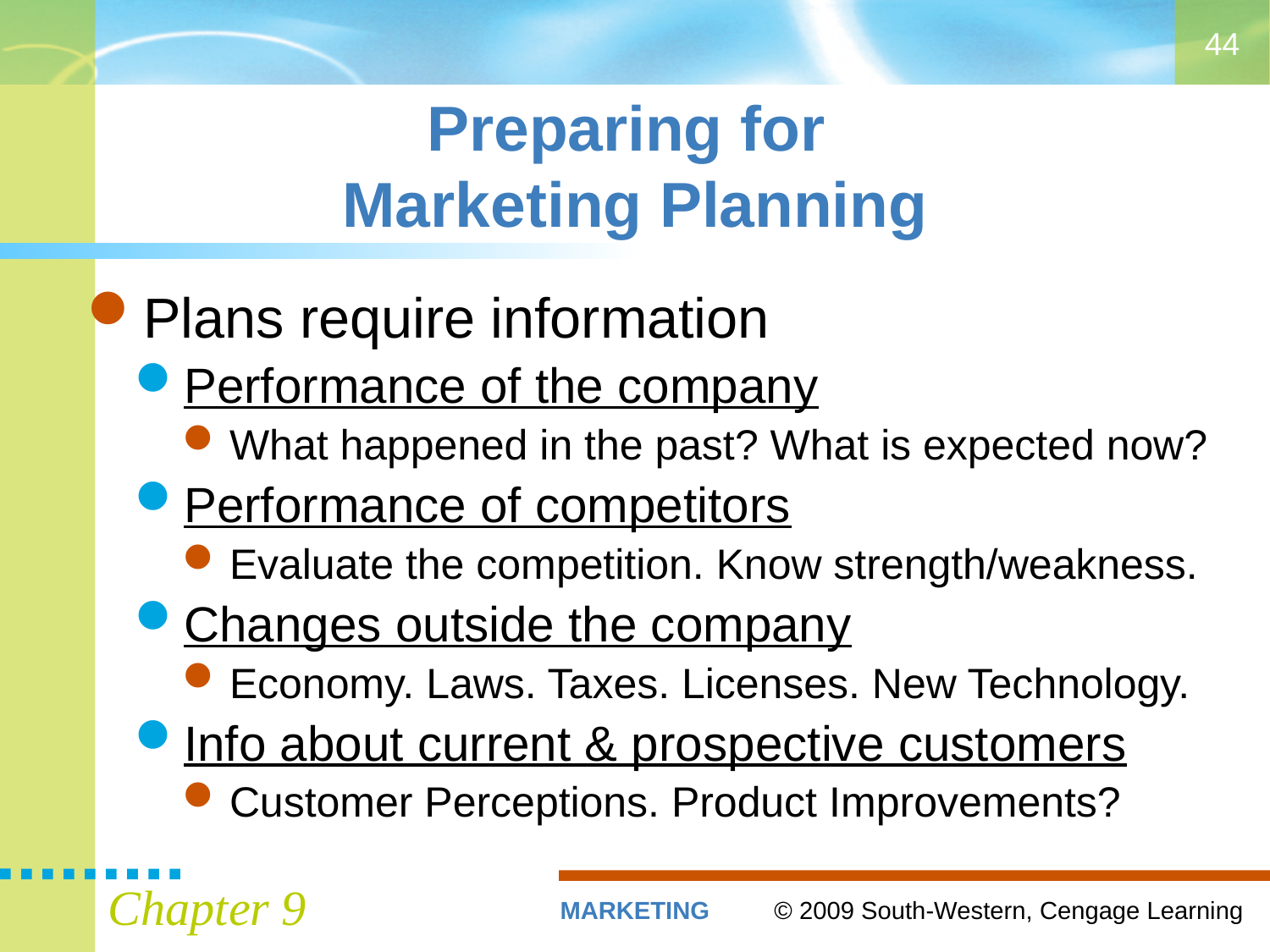

44
# Preparing for Marketing Planning
Plans require information
Performance of the company
What happened in the past? What is expected now?
Performance of competitors
Evaluate the competition. Know strength/weakness.
Changes outside the company
Economy. Laws. Taxes. Licenses. New Technology.
Info about current & prospective customers
Customer Perceptions. Product Improvements?
Chapter 9